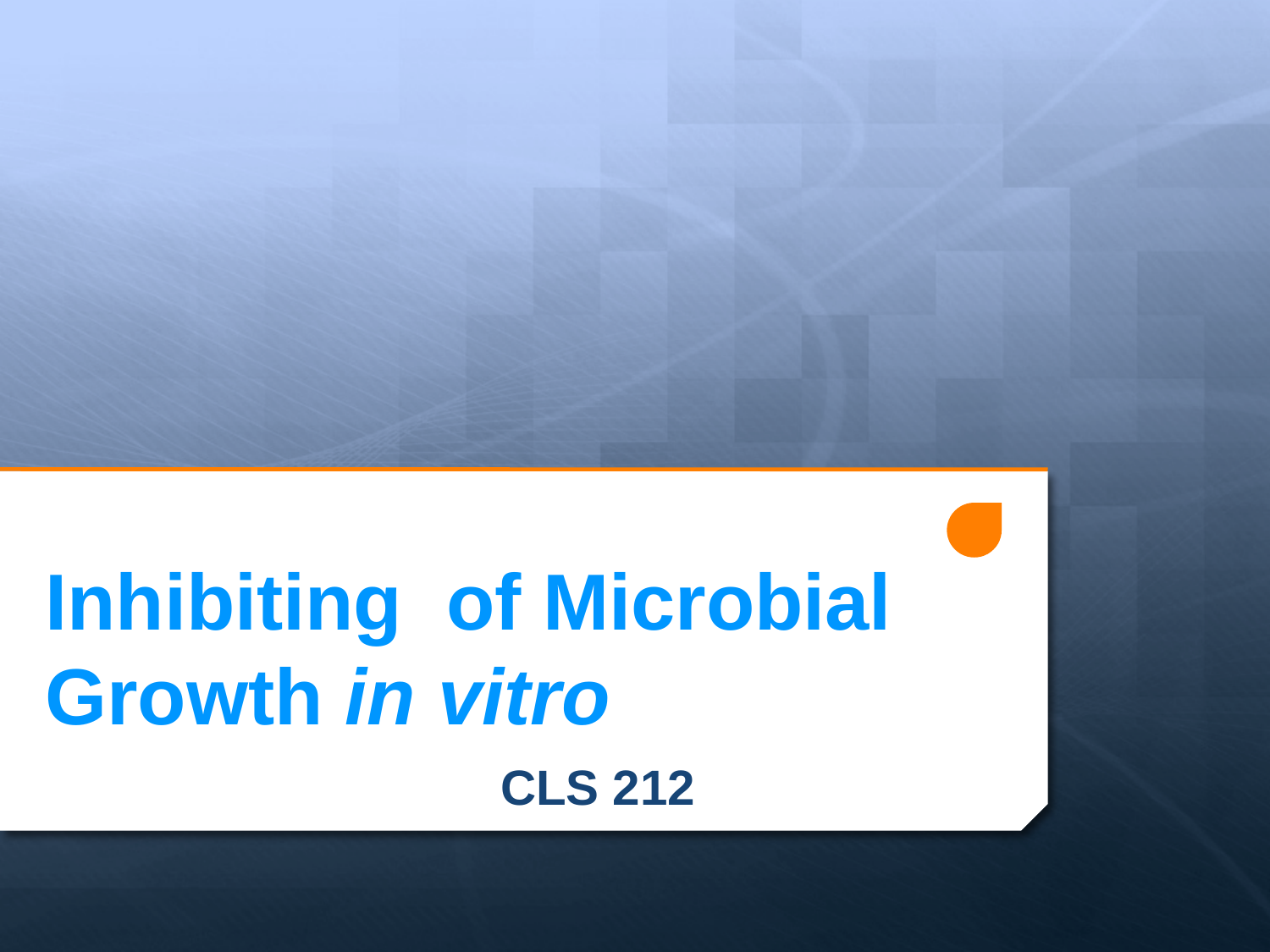

# Inhibiting  of Microbial Growth in vitro
CLS 212